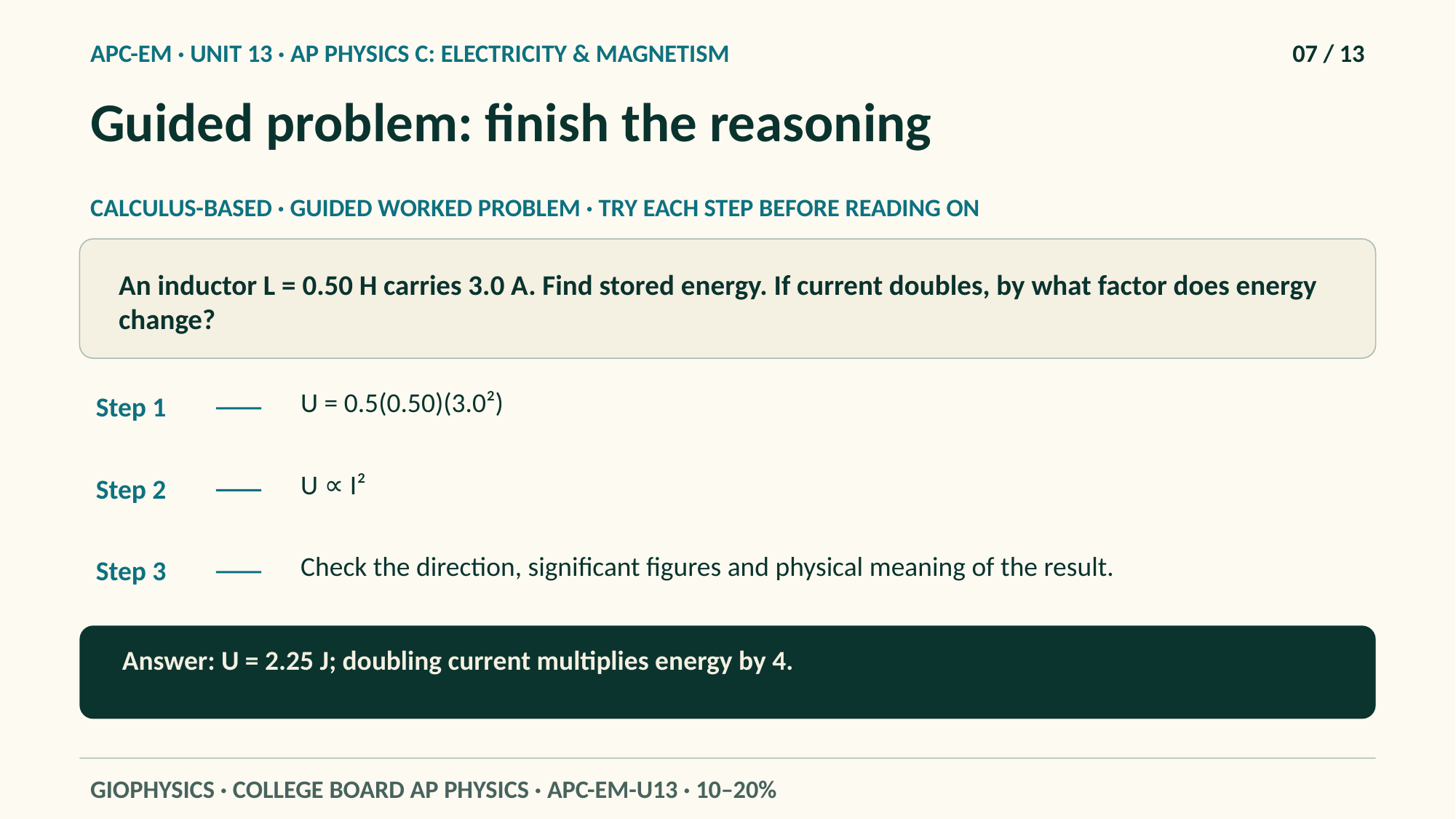

APC-EM · UNIT 13 · AP PHYSICS C: ELECTRICITY & MAGNETISM
07 / 13
Guided problem: finish the reasoning
CALCULUS-BASED · GUIDED WORKED PROBLEM · TRY EACH STEP BEFORE READING ON

An inductor L = 0.50 H carries 3.0 A. Find stored energy. If current doubles, by what factor does energy change?
U = 0.5(0.50)(3.0²)
Step 1

U ∝ I²
Step 2

Check the direction, significant figures and physical meaning of the result.
Step 3

Answer: U = 2.25 J; doubling current multiplies energy by 4.

GIOPHYSICS · COLLEGE BOARD AP PHYSICS · APC-EM-U13 · 10–20%